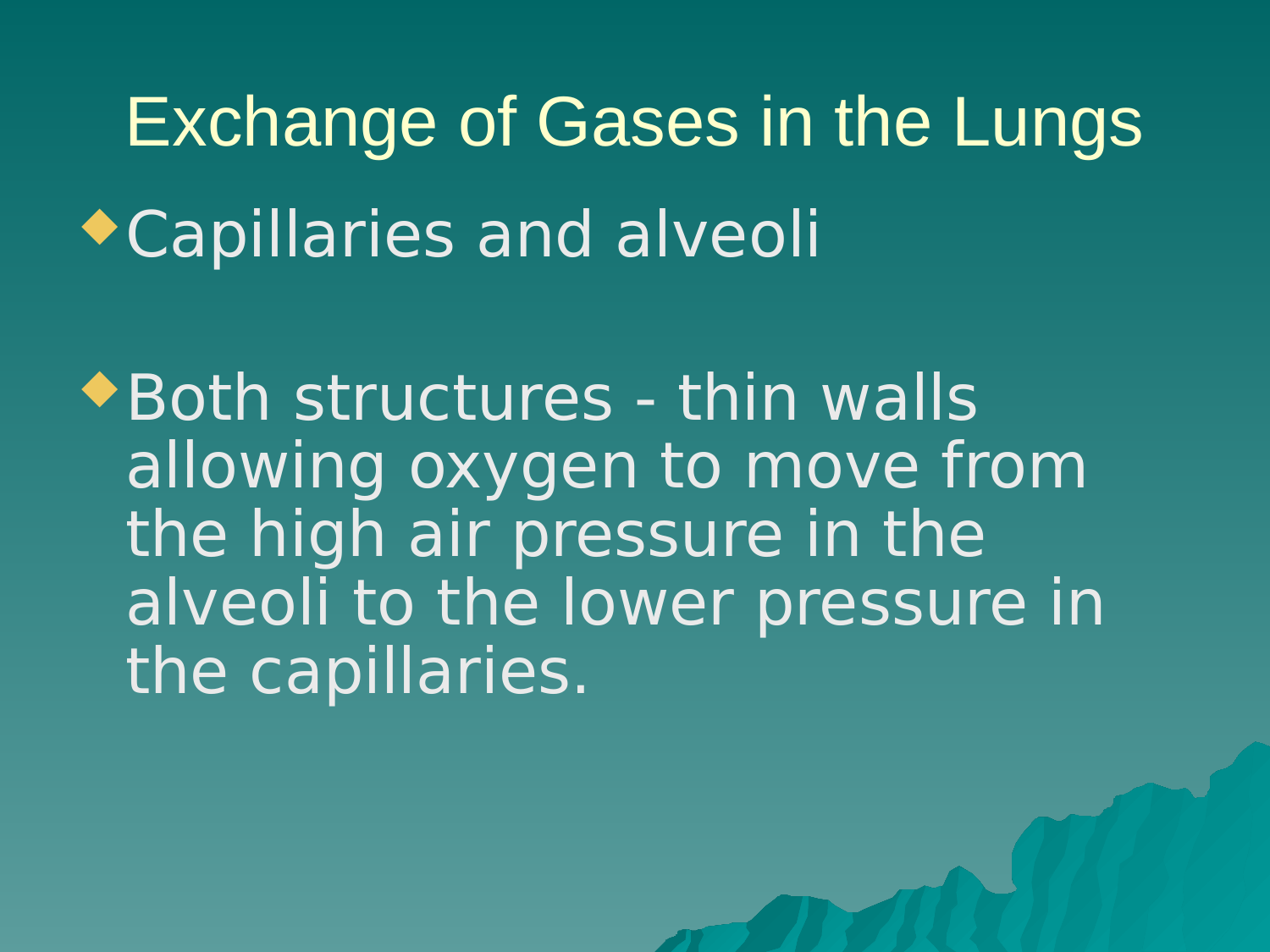

# Exchange of Gases in the Lungs
Capillaries and alveoli

Both structures - thin walls allowing oxygen to move from the high air pressure in the alveoli to the lower pressure in the capillaries.